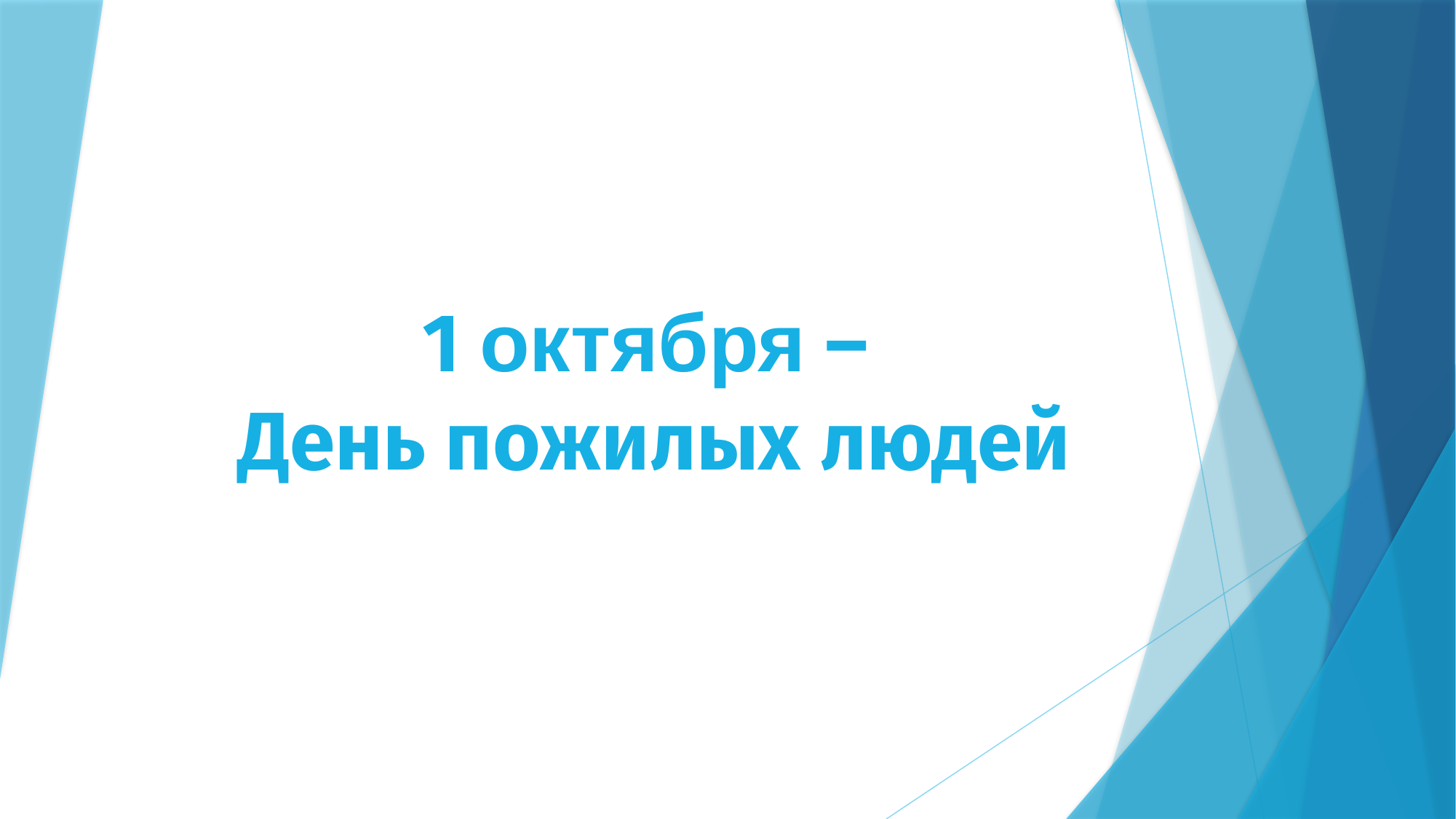

# 1 октября – День пожилых людей